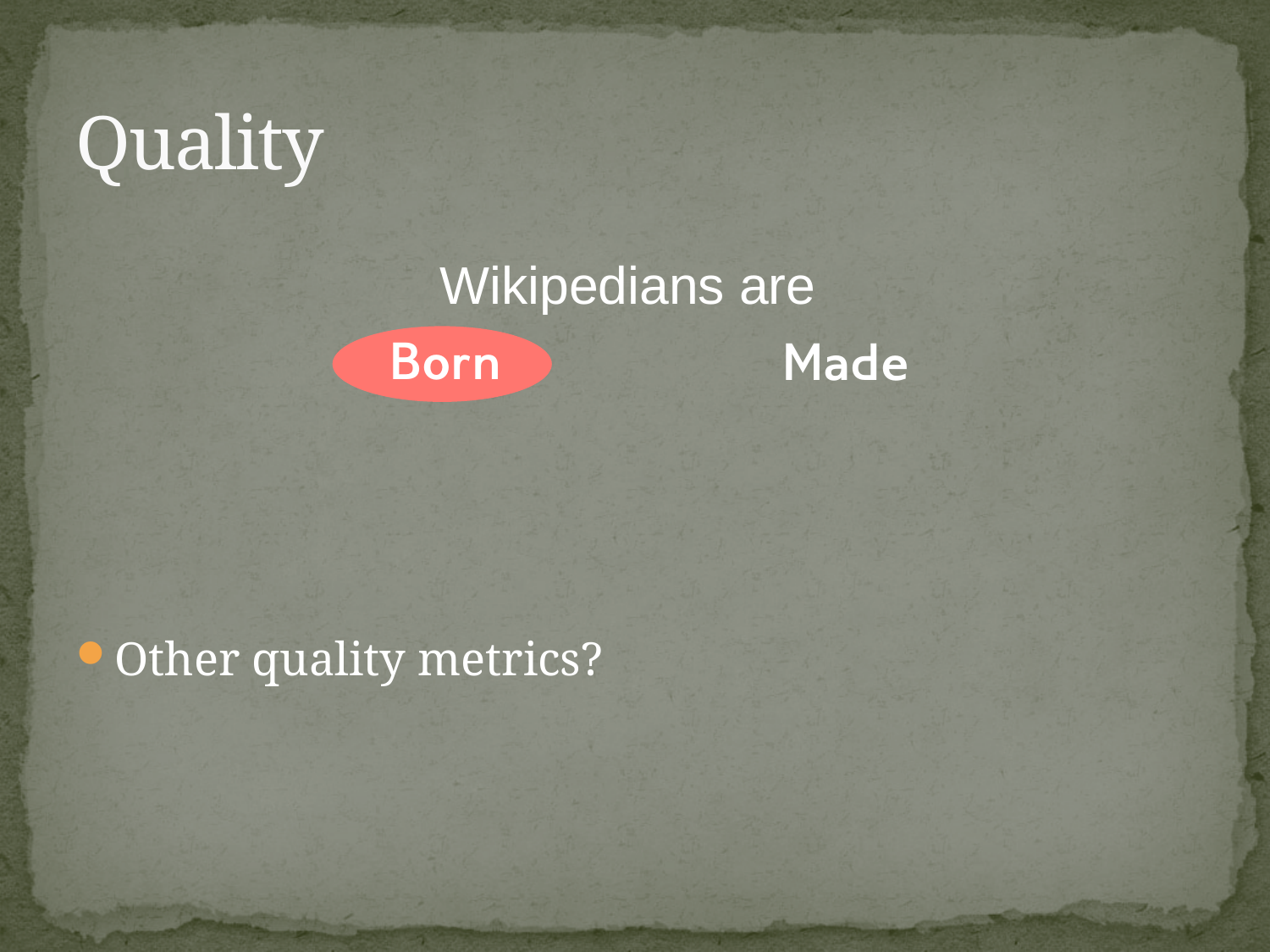

# Quality
Wikipedians are
Born
Made

Other quality metrics?